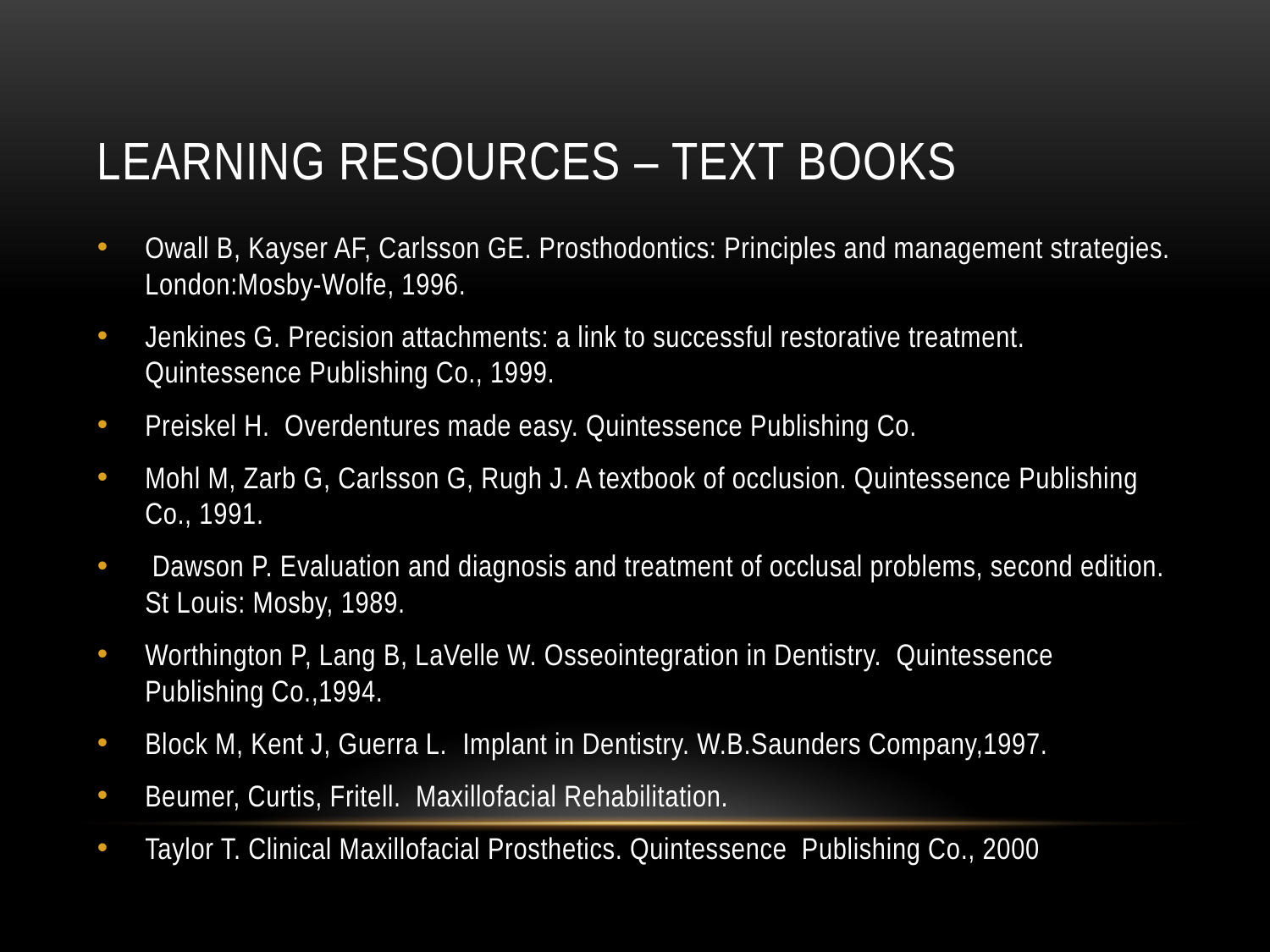

# Learning Resources – Text Books
Owall B, Kayser AF, Carlsson GE. Prosthodontics: Principles and management strategies. London:Mosby-Wolfe, 1996.
Jenkines G. Precision attachments: a link to successful restorative treatment.  Quintessence Publishing Co., 1999.
Preiskel H.  Overdentures made easy. Quintessence Publishing Co.
Mohl M, Zarb G, Carlsson G, Rugh J. A textbook of occlusion. Quintessence Publishing Co., 1991.
 Dawson P. Evaluation and diagnosis and treatment of occlusal problems, second edition. St Louis: Mosby, 1989.
Worthington P, Lang B, LaVelle W. Osseointegration in Dentistry.  Quintessence Publishing Co.,1994.
Block M, Kent J, Guerra L.  Implant in Dentistry. W.B.Saunders Company,1997.
Beumer, Curtis, Fritell.  Maxillofacial Rehabilitation.
Taylor T. Clinical Maxillofacial Prosthetics. Quintessence  Publishing Co., 2000